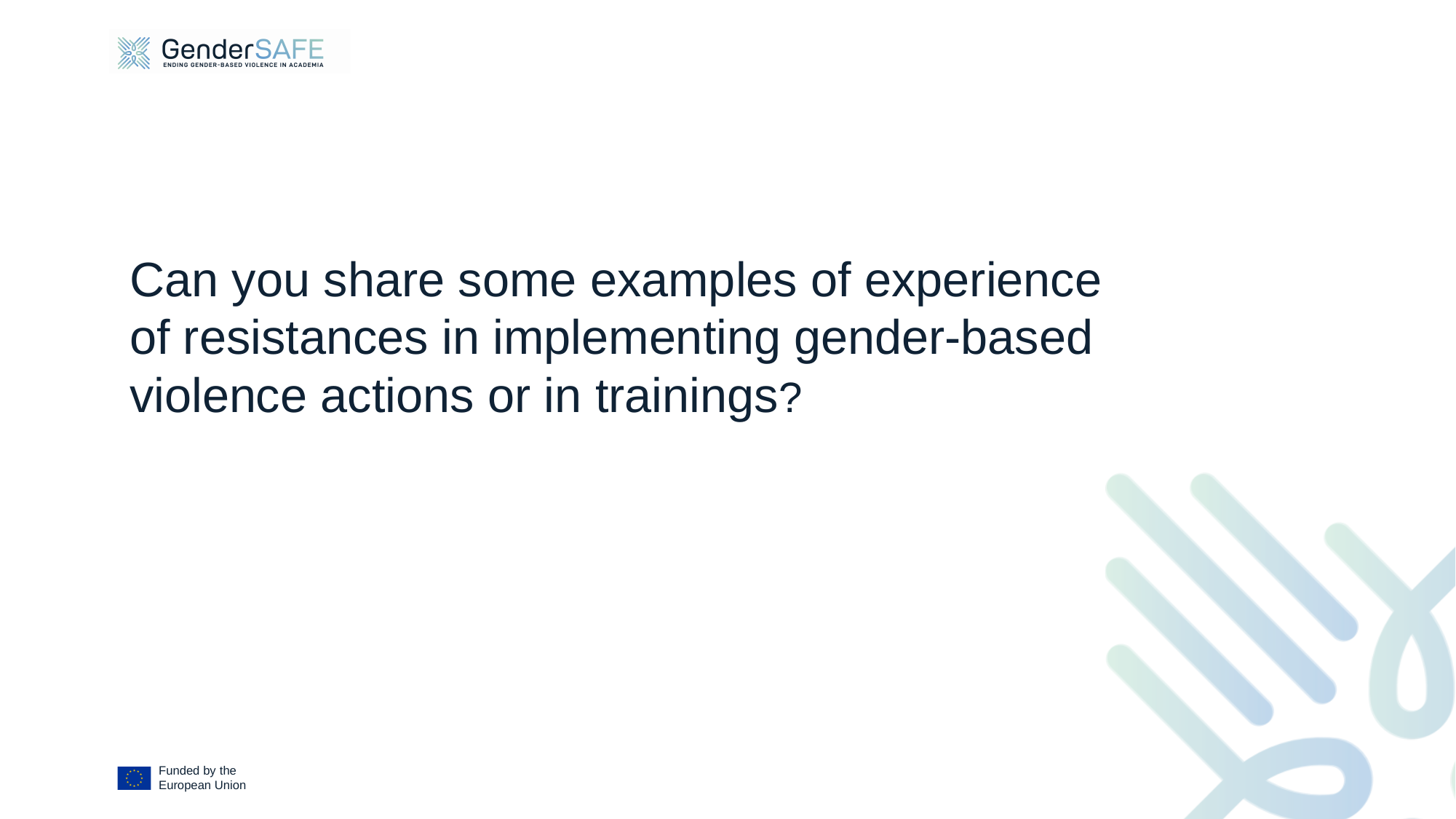

# Can you share some examples of experience of resistances in implementing gender-based violence actions or in trainings?